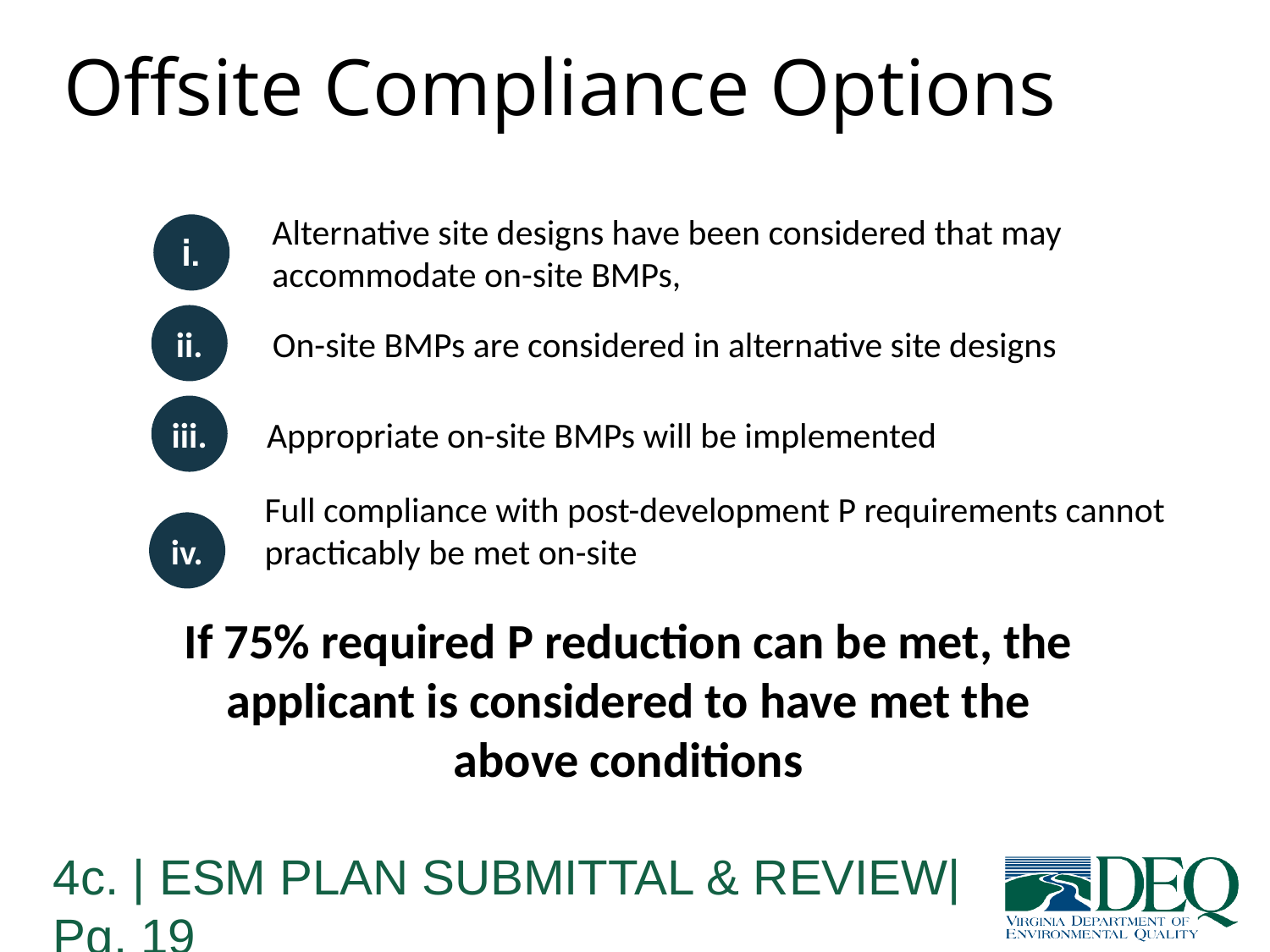

# Offsite Compliance Options
Alternative site designs have been considered that may accommodate on-site BMPs,
i.
ii.
On-site BMPs are considered in alternative site designs
iii.
Appropriate on-site BMPs will be implemented
Full compliance with post-development P requirements cannot practicably be met on-site
iv.
If 75% required P reduction can be met, the applicant is considered to have met the above conditions
4c. | ESM PLAN SUBMITTAL & REVIEW| Pg. 19